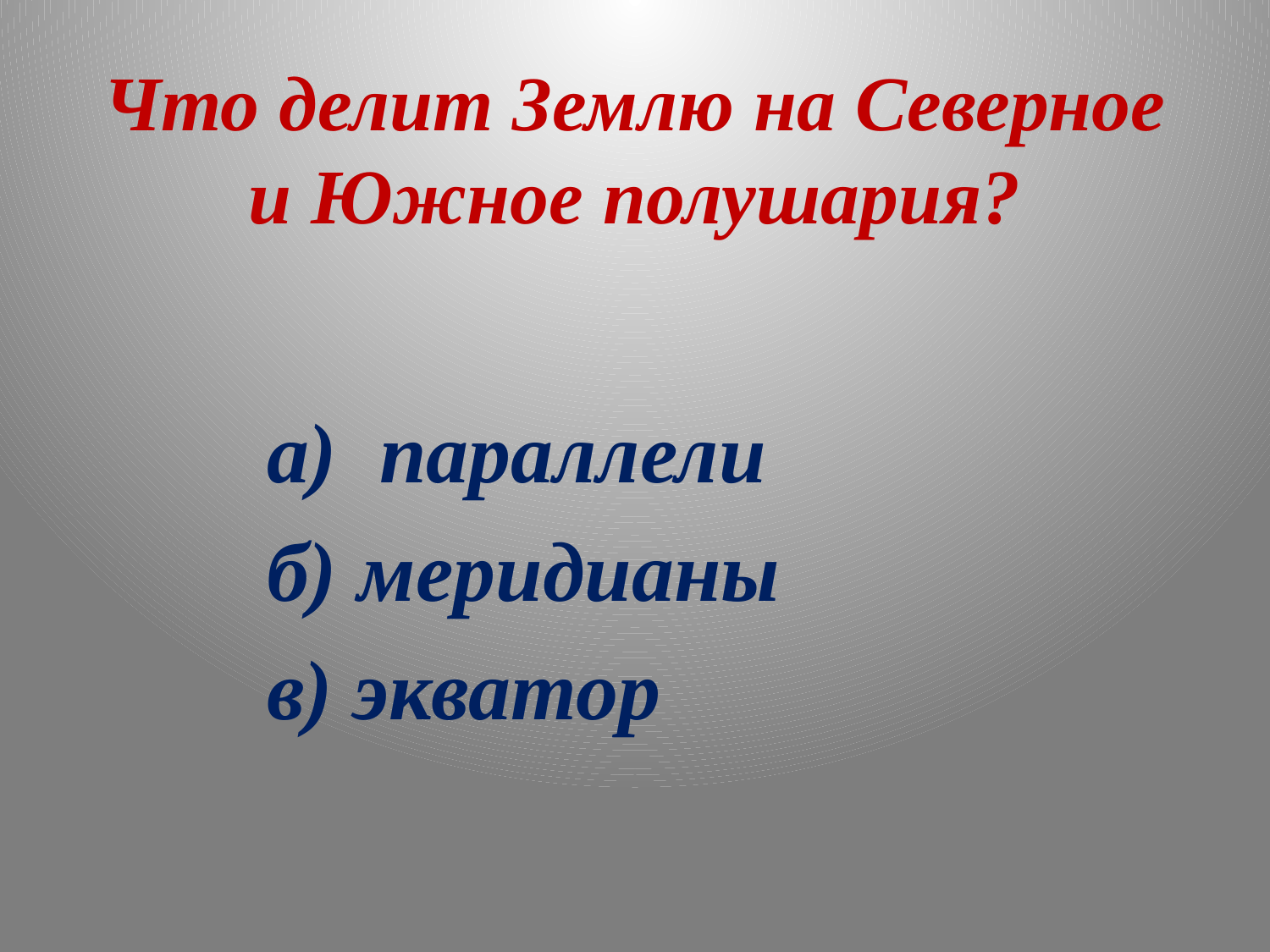

# Что делит Землю на Северное и Южное полушария?

         а)  параллели
         б) меридианы
         в) экватор